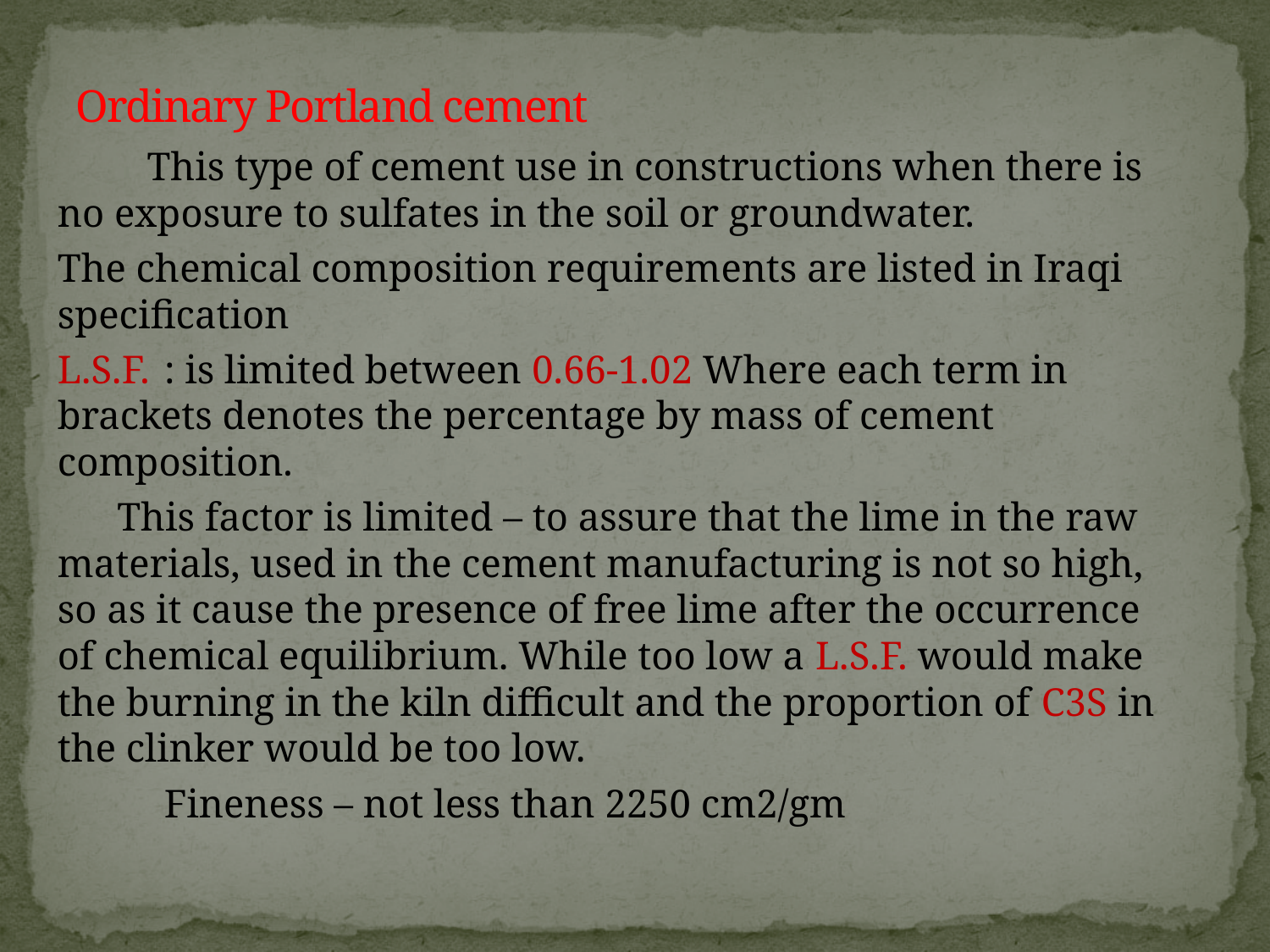

# Ordinary Portland cement
         This type of cement use in constructions when there is no exposure to sulfates in the soil or groundwater.
The chemical composition requirements are listed in Iraqi specification
L.S.F.	: is limited between 0.66-1.02 Where each term in brackets denotes the percentage by mass of cement composition.
      This factor is limited – to assure that the lime in the raw materials, used in the cement manufacturing is not so high, so as it cause the presence of free lime after the occurrence of chemical equilibrium. While too low a L.S.F. would make the burning in the kiln difficult and the proportion of C3S in the clinker would be too low.
	Fineness – not less than 2250 cm2/gm